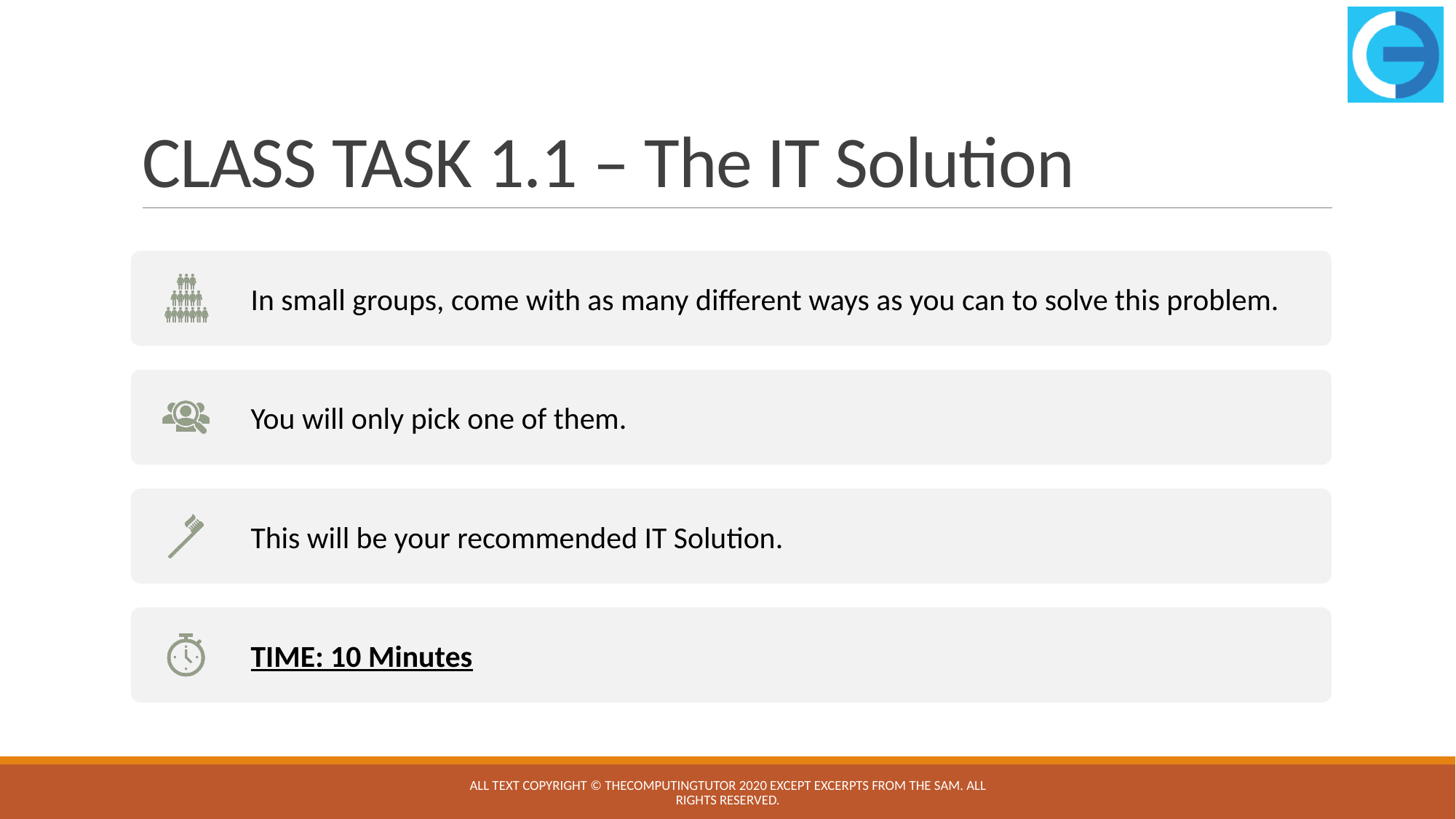

# CLASS TASK 1.1 – The IT Solution
In small groups, come with as many different ways as you can to solve this problem.
You will only pick one of them.
This will be your recommended IT Solution.
TIME: 10 Minutes
All text copyright © TheComputingTutor 2020 except excerpts from the SAM. All rights Reserved.